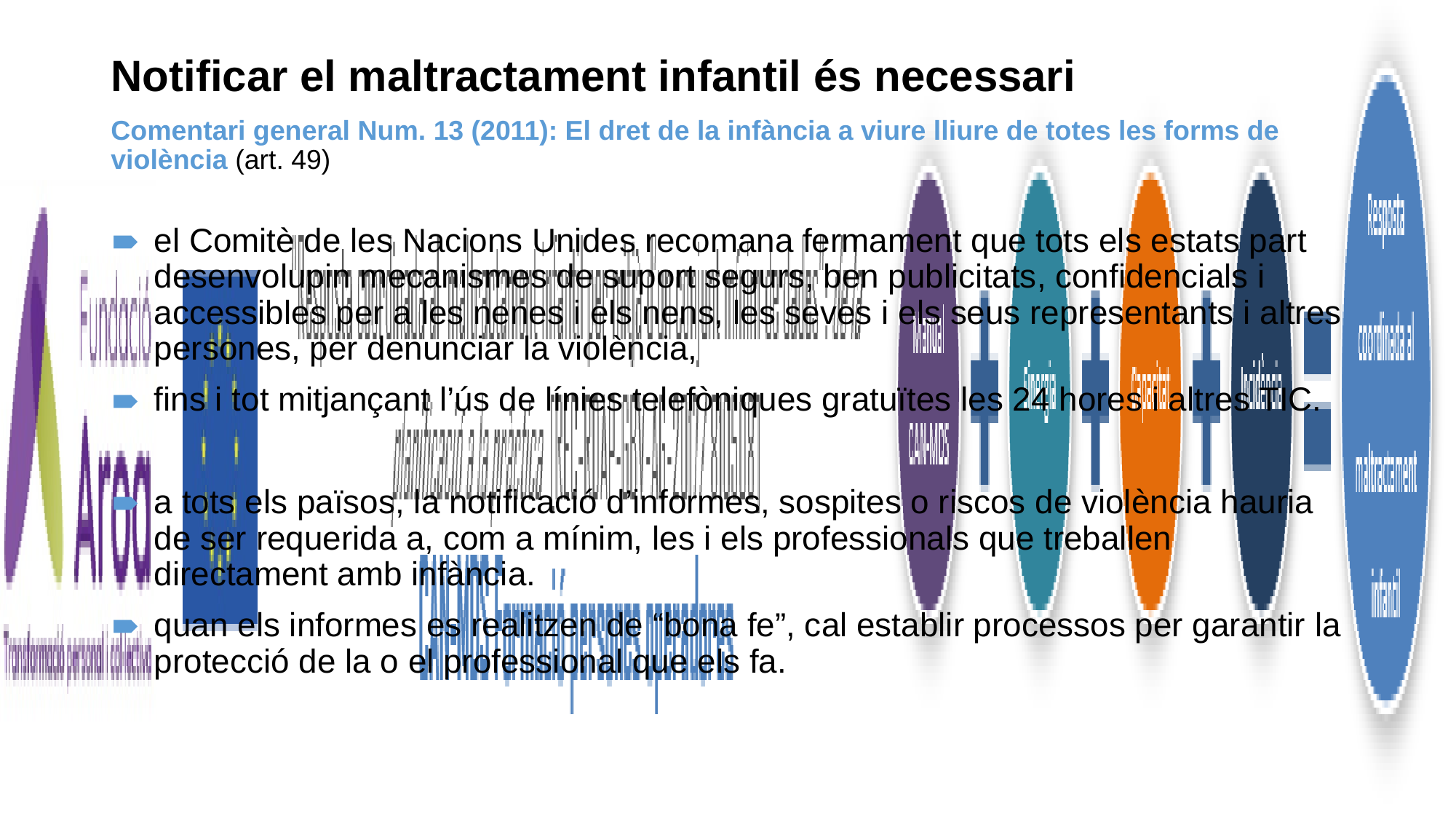

# Notificar el maltractament infantil és necessari Comentari general Num. 13 (2011): El dret de la infància a viure lliure de totes les forms de violència (art. 49)
el Comitè de les Nacions Unides recomana fermament que tots els estats part desenvolupin mecanismes de suport segurs, ben publicitats, confidencials i accessibles per a les nenes i els nens, les seves i els seus representants i altres persones, per denunciar la violència,
fins i tot mitjançant l’ús de línies telefòniques gratuïtes les 24 hores i altres TIC.

a tots els països, la notificació d’informes, sospites o riscos de violència hauria de ser requerida a, com a mínim, les i els professionals que treballen directament amb infància.
quan els informes es realitzen de “bona fe”, cal establir processos per garantir la protecció de la o el professional que els fa.